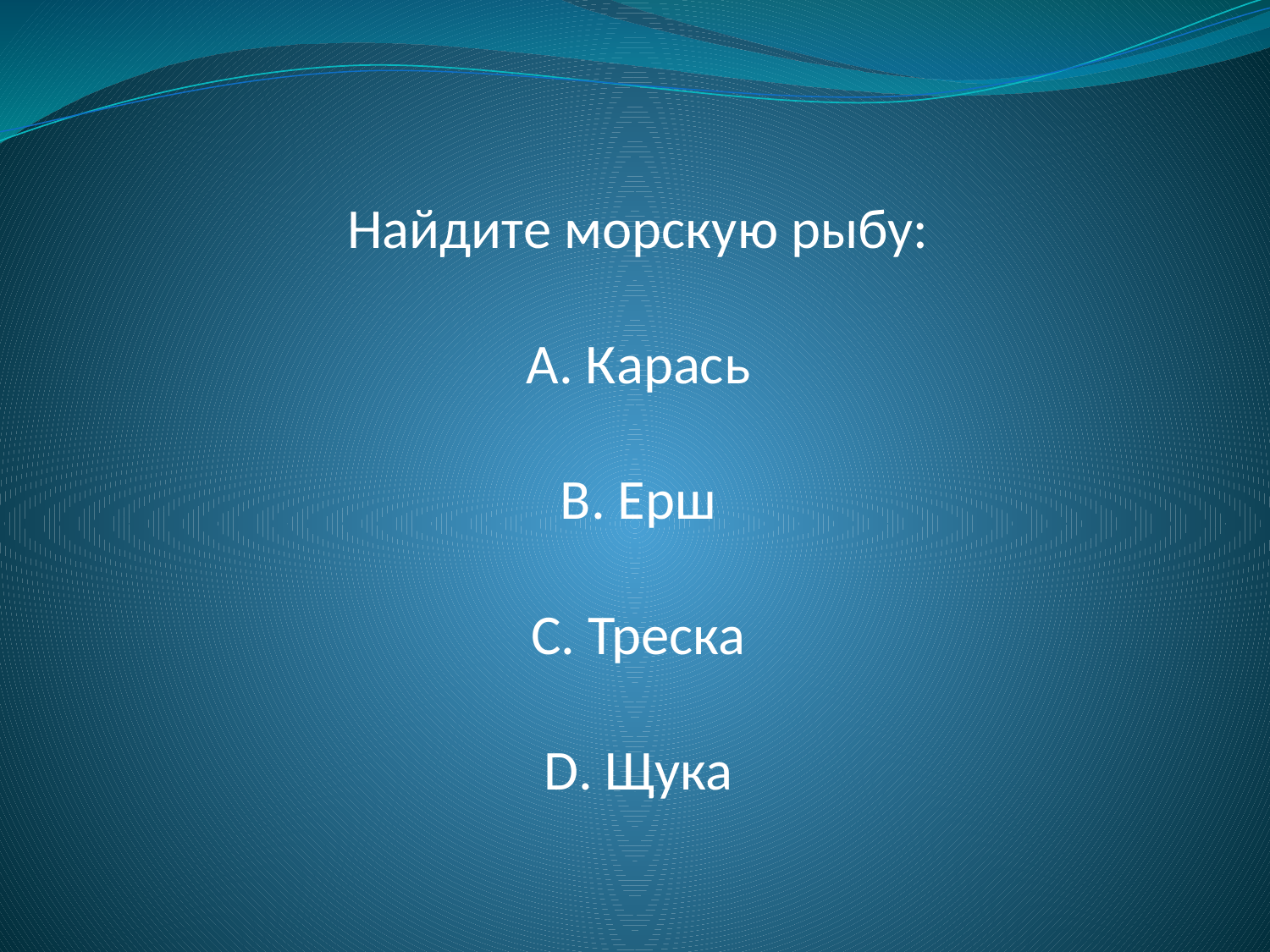

Найдите морскую рыбу:

А. Карась

В. Ерш

С. Треска

D. Щука